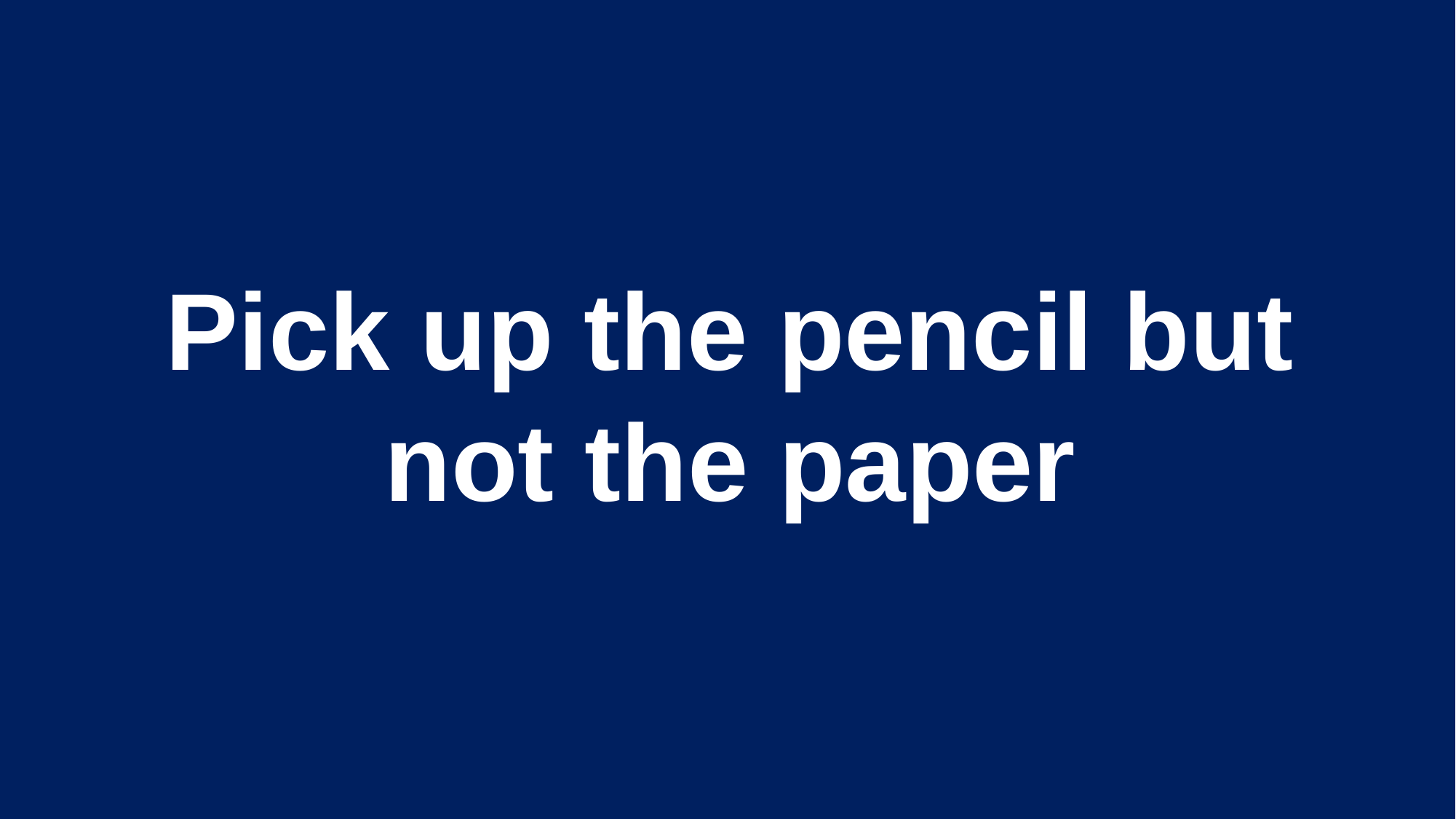

Pick up the pencil but not the paper